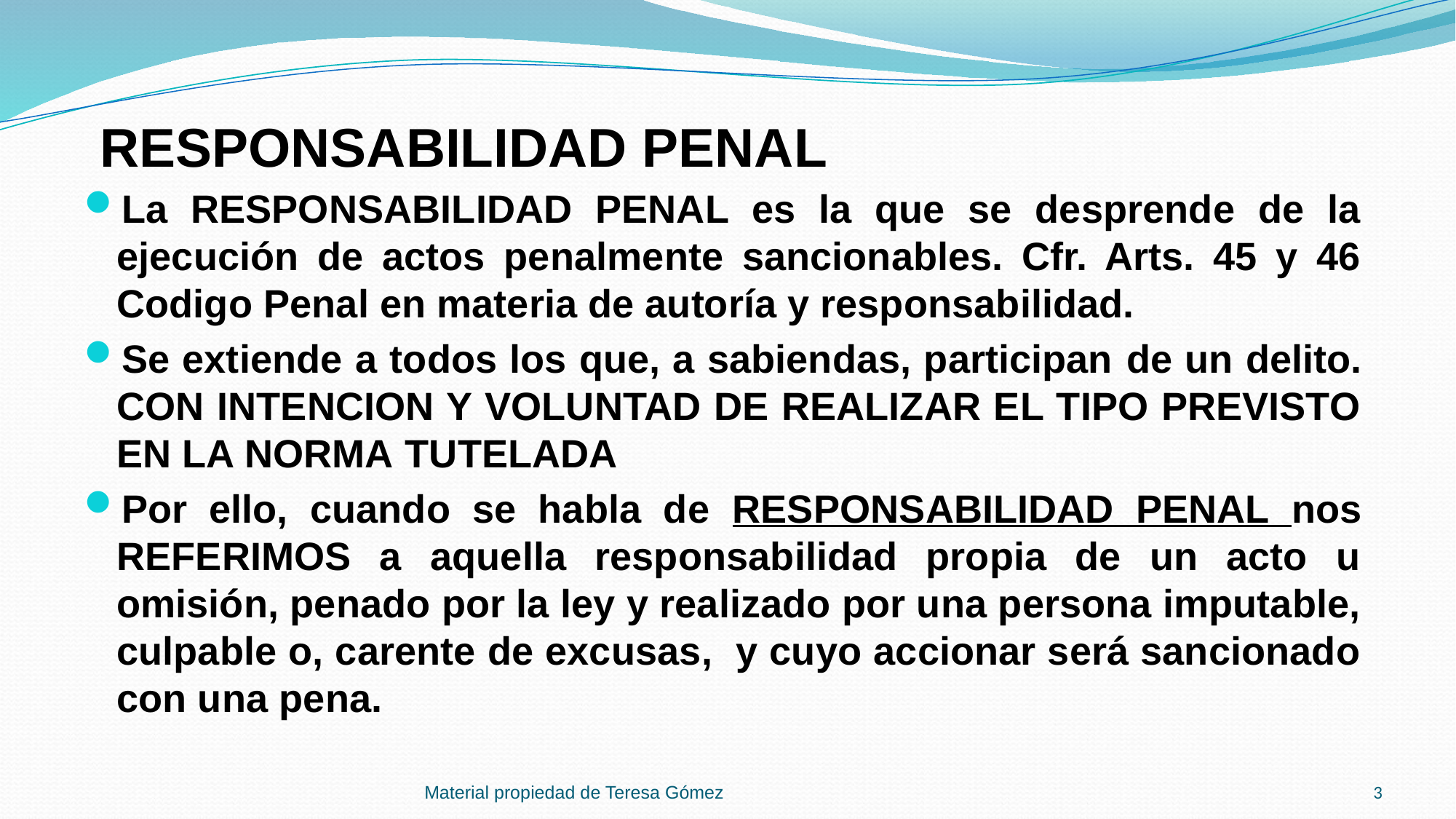

# RESPONSABILIDAD PENAL
La RESPONSABILIDAD PENAL es la que se desprende de la ejecución de actos penalmente sancionables. Cfr. Arts. 45 y 46 Codigo Penal en materia de autoría y responsabilidad.
Se extiende a todos los que, a sabiendas, participan de un delito. CON INTENCION Y VOLUNTAD DE REALIZAR EL TIPO PREVISTO EN LA NORMA TUTELADA
Por ello, cuando se habla de RESPONSABILIDAD PENAL nos REFERIMOS a aquella responsabilidad propia de un acto u omisión, penado por la ley y realizado por una persona imputable, culpable o, carente de excusas,  y cuyo accionar será sancionado con una pena.

Material propiedad de Teresa Gómez
3